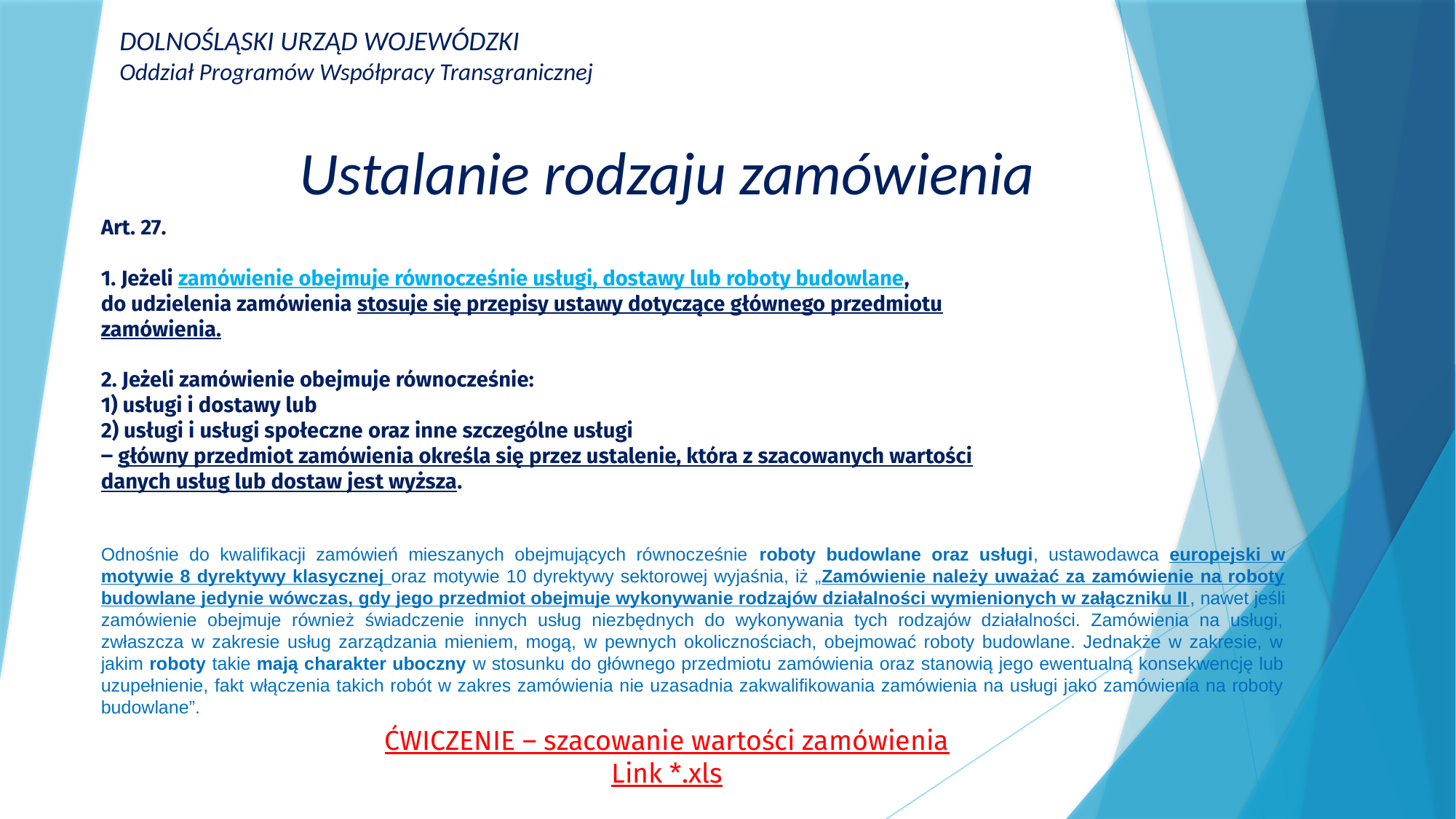

DOLNOŚLĄSKI URZĄD WOJEWÓDZKI
Oddział Programów Współpracy Transgranicznej
Ustalanie rodzaju zamówienia
Art. 27.

1. Jeżeli zamówienie obejmuje równocześnie usługi, dostawy lub roboty budowlane,
do udzielenia zamówienia stosuje się przepisy ustawy dotyczące głównego przedmiotu
zamówienia.

2. Jeżeli zamówienie obejmuje równocześnie:
1) usługi i dostawy lub
2) usługi i usługi społeczne oraz inne szczególne usługi
‒ główny przedmiot zamówienia określa się przez ustalenie, która z szacowanych wartości
danych usług lub dostaw jest wyższa.
Odnośnie do kwalifikacji zamówień mieszanych obejmujących równocześnie roboty budowlane oraz usługi, ustawodawca europejski w motywie 8 dyrektywy klasycznej oraz motywie 10 dyrektywy sektorowej wyjaśnia, iż „Zamówienie należy uważać za zamówienie na roboty budowlane jedynie wówczas, gdy jego przedmiot obejmuje wykonywanie rodzajów działalności wymienionych w załączniku II, nawet jeśli zamówienie obejmuje również świadczenie innych usług niezbędnych do wykonywania tych rodzajów działalności. Zamówienia na usługi, zwłaszcza w zakresie usług zarządzania mieniem, mogą, w pewnych okolicznościach, obejmować roboty budowlane. Jednakże w zakresie, w jakim roboty takie mają charakter uboczny w stosunku do głównego przedmiotu zamówienia oraz stanowią jego ewentualną konsekwencję lub uzupełnienie, fakt włączenia takich robót w zakres zamówienia nie uzasadnia zakwalifikowania zamówienia na usługi jako zamówienia na roboty budowlane”.
ĆWICZENIE – szacowanie wartości zamówienia
Link *.xls